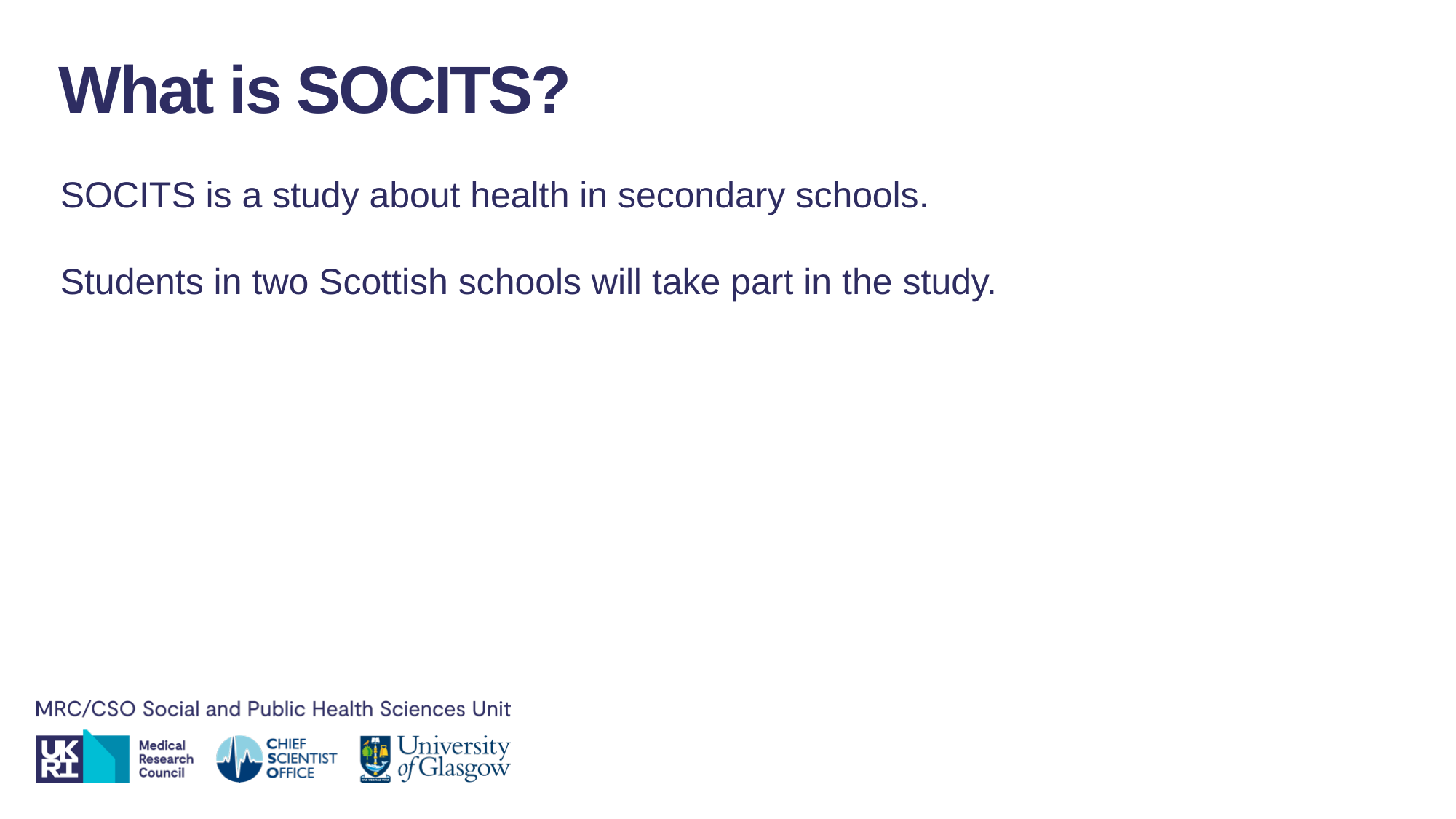

What is SOCITS?
SOCITS is a study about health in secondary schools.

Students in two Scottish schools will take part in the study.